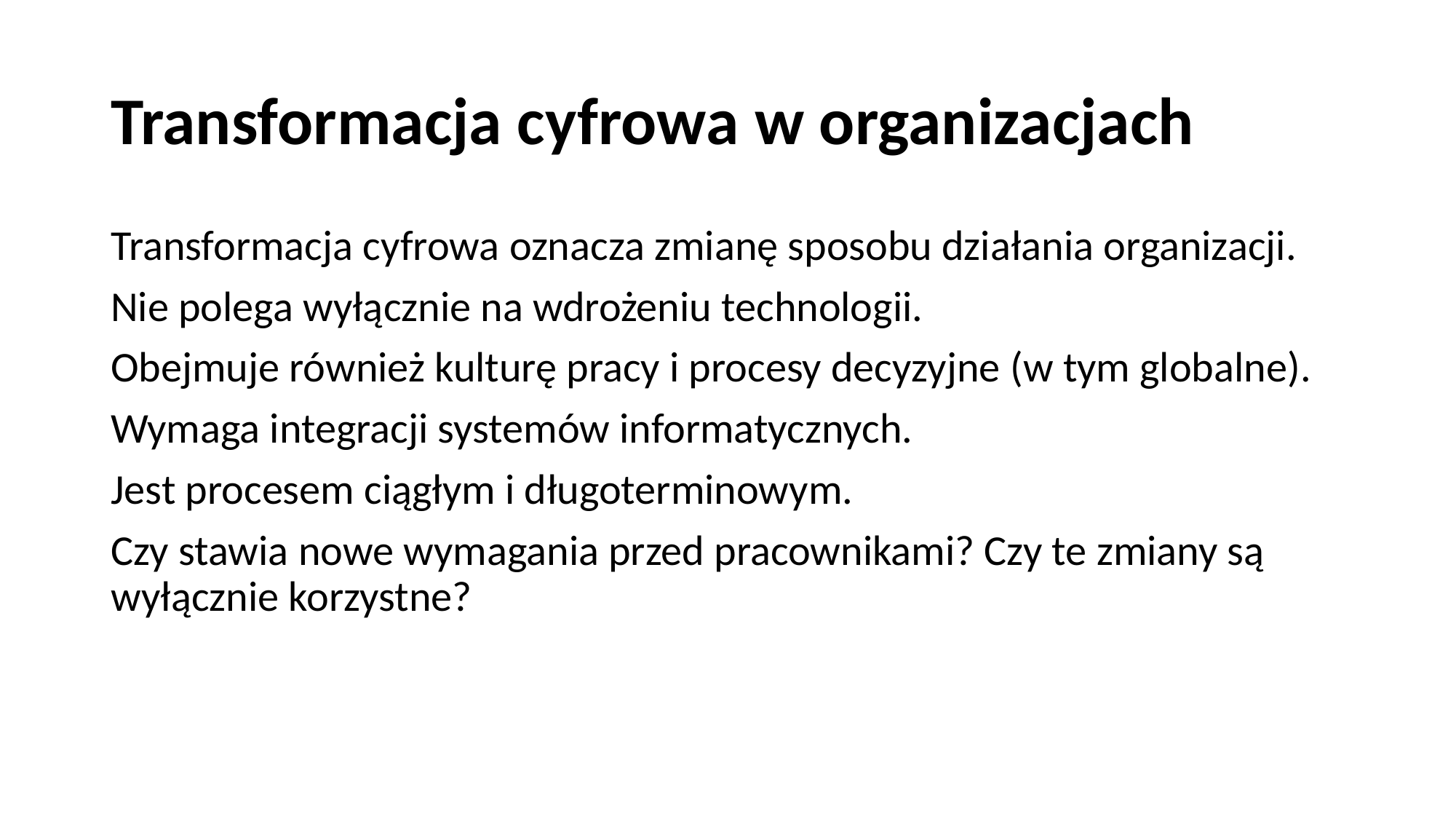

# Transformacja cyfrowa w organizacjach
Transformacja cyfrowa oznacza zmianę sposobu działania organizacji.
Nie polega wyłącznie na wdrożeniu technologii.
Obejmuje również kulturę pracy i procesy decyzyjne (w tym globalne).
Wymaga integracji systemów informatycznych.
Jest procesem ciągłym i długoterminowym.
Czy stawia nowe wymagania przed pracownikami? Czy te zmiany są wyłącznie korzystne?